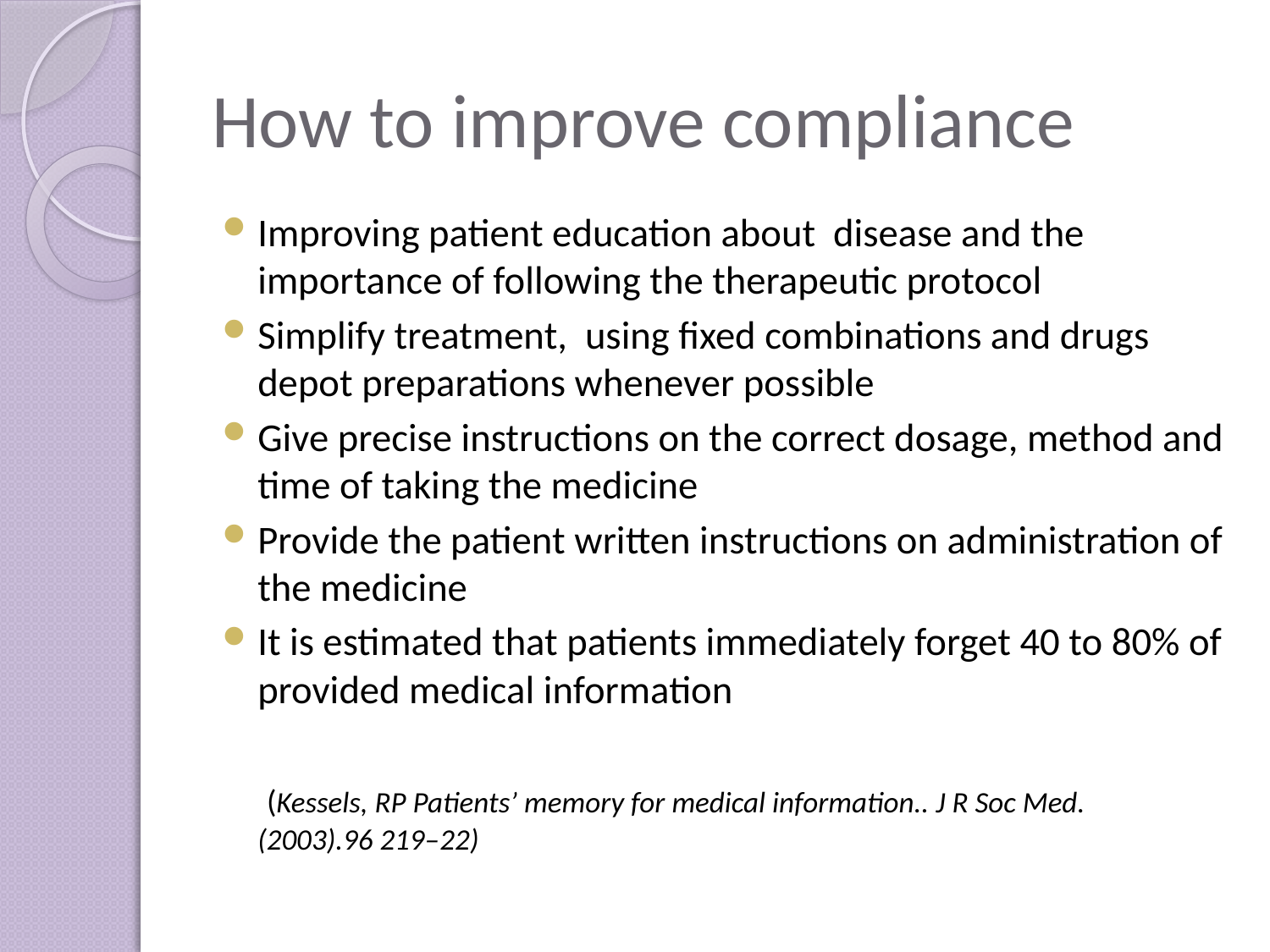

# How to improve compliance
Improving patient education about  disease and the importance of following the therapeutic protocol
Simplify treatment,  using fixed combinations and drugs depot preparations whenever possible
Give precise instructions on the correct dosage, method and time of taking the medicine
Provide the patient written instructions on administration of the medicine
It is estimated that patients immediately forget 40 to 80% of provided medical information

	 (Kessels, RP Patients’ memory for medical information.. J R Soc Med. (2003).96 219–22)